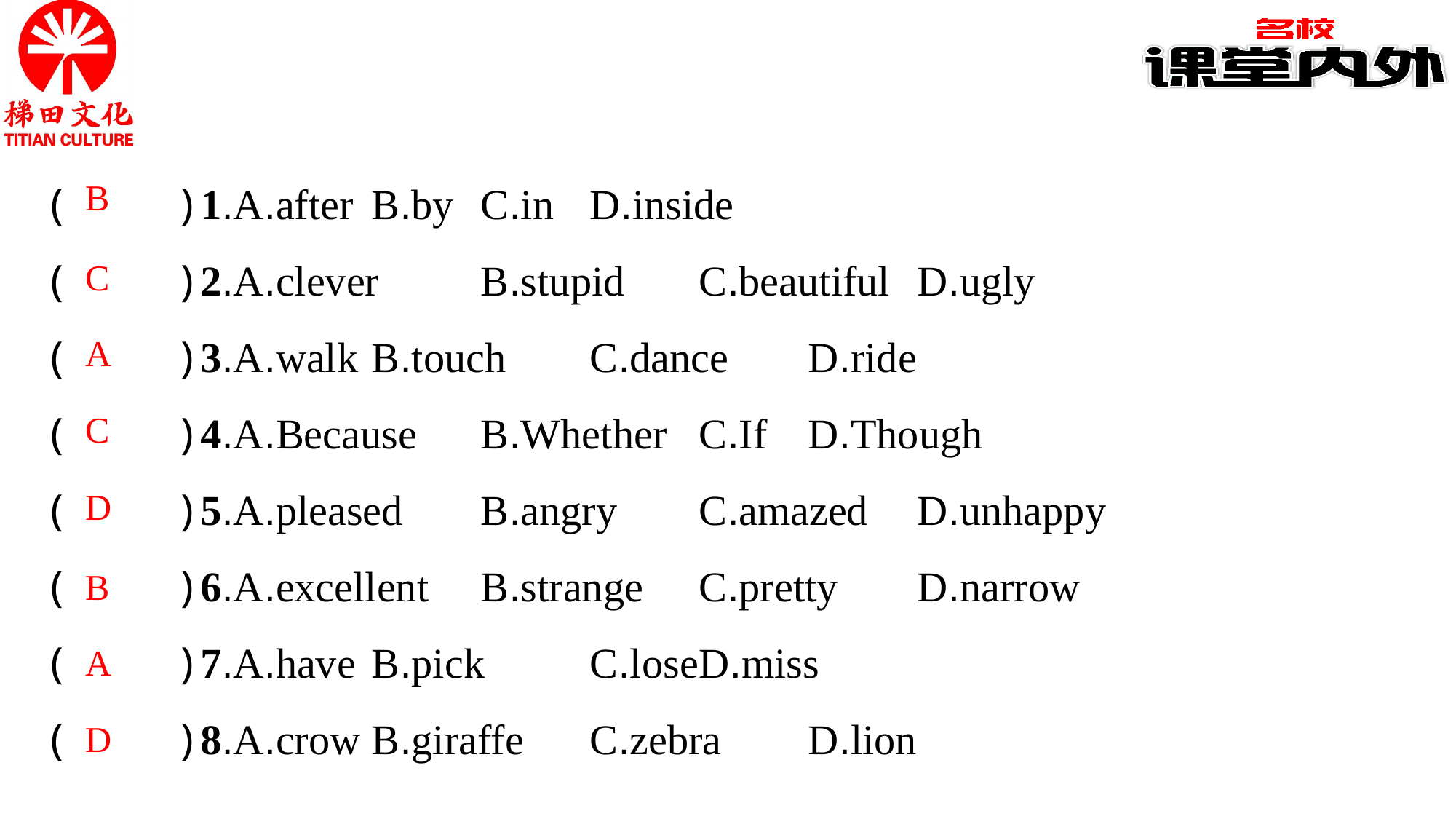

(　　)1.A.after	B.by	C.in	D.inside
(　　)2.A.clever	B.stupid	C.beautiful	D.ugly
(　　)3.A.walk	B.touch	C.dance	D.ride
(　　)4.A.Because	B.Whether	C.If	D.Though
(　　)5.A.pleased	B.angry	C.amazed	D.unhappy
(　　)6.A.excellent	B.strange	C.pretty	D.narrow
(　　)7.A.have	B.pick	C.lose	D.miss
(　　)8.A.crow	B.giraffe	C.zebra	D.lion
B
C
A
C
D
B
A
D